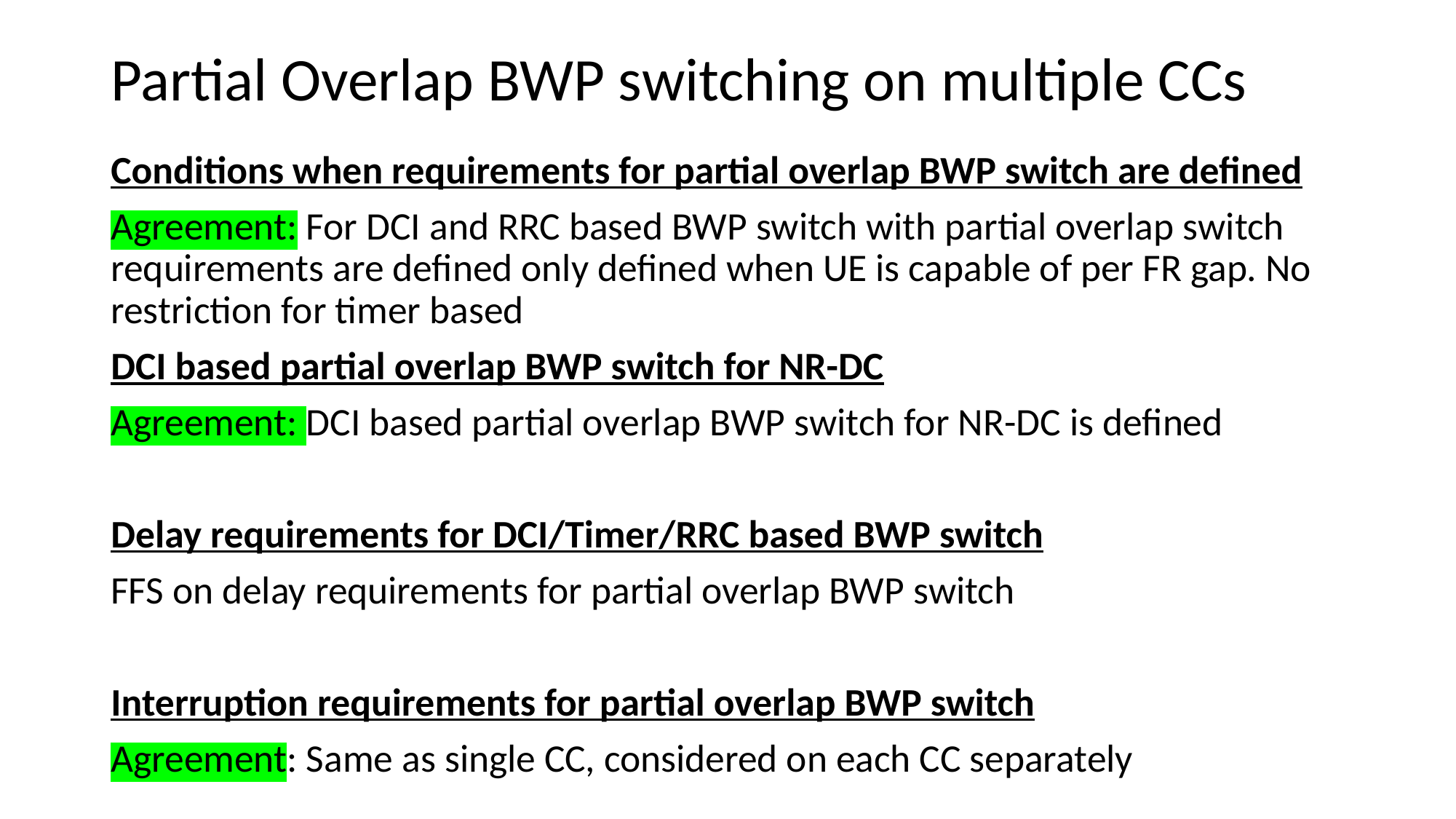

# Partial Overlap BWP switching on multiple CCs
Conditions when requirements for partial overlap BWP switch are defined
Agreement: For DCI and RRC based BWP switch with partial overlap switch requirements are defined only defined when UE is capable of per FR gap. No restriction for timer based
DCI based partial overlap BWP switch for NR-DC
Agreement: DCI based partial overlap BWP switch for NR-DC is defined

Delay requirements for DCI/Timer/RRC based BWP switch
FFS on delay requirements for partial overlap BWP switch

Interruption requirements for partial overlap BWP switch
Agreement: Same as single CC, considered on each CC separately